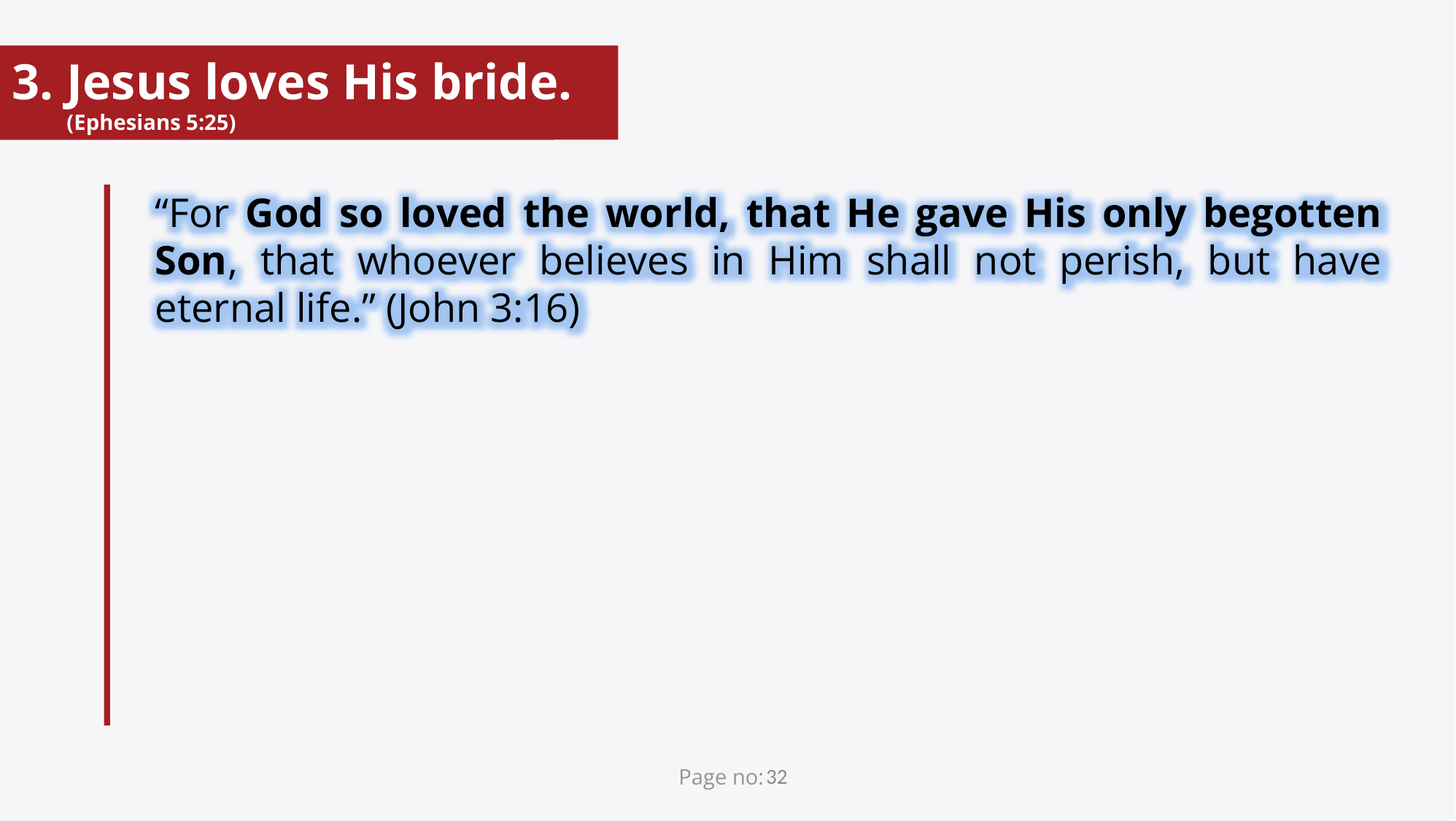

Jesus loves His bride. (Ephesians 5:25)

“For God so loved the world, that He gave His only begotten Son, that whoever believes in Him shall not perish, but have eternal life.” (John 3:16)